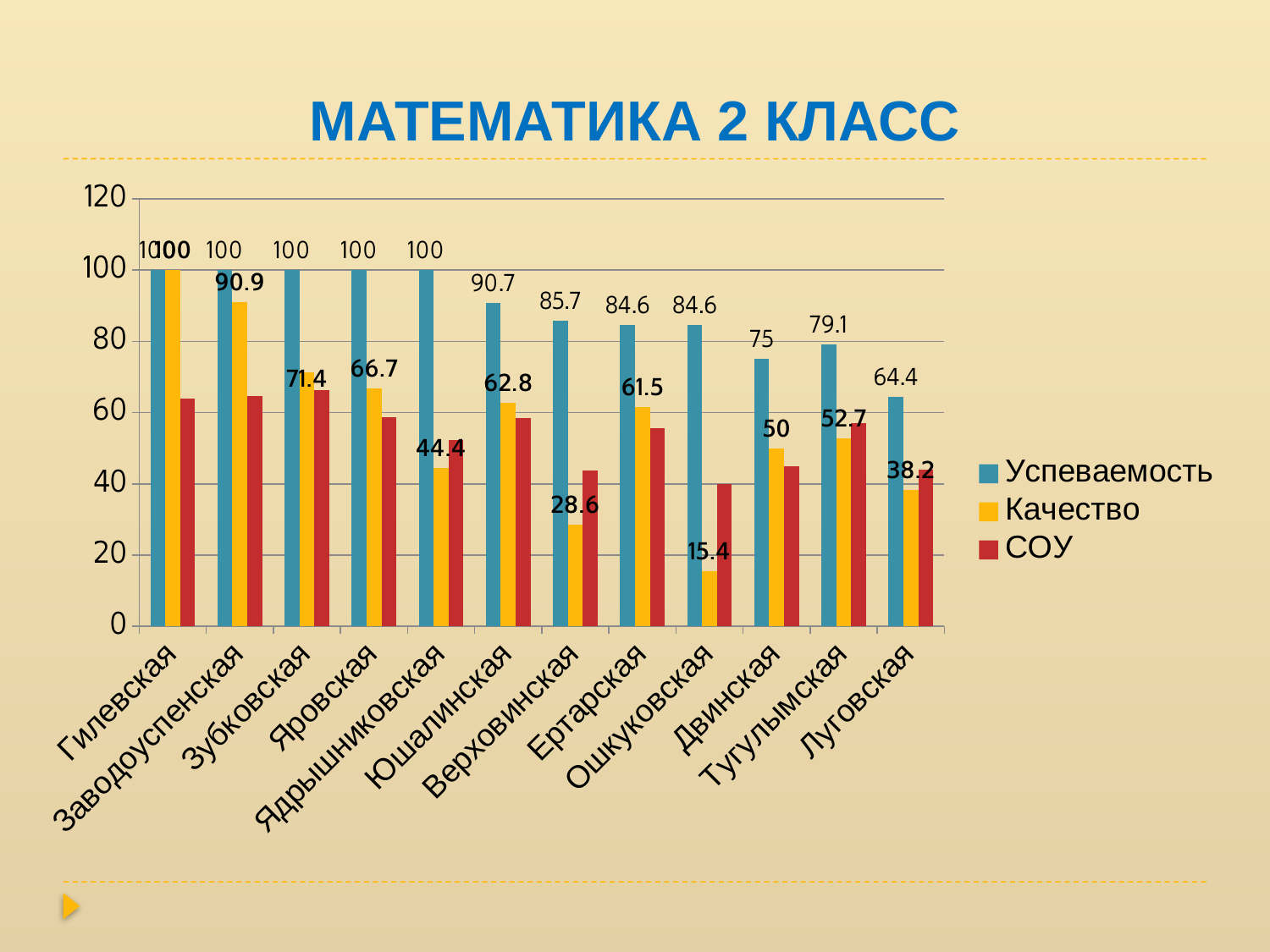

# МАТЕМАТИКА 2 КЛАСС

### Chart

| Category | Успеваемость | Качество | СОУ |
|---|---|---|---|
| Гилевская | 100.0 | 100.0 | 64.0 |
| Заводоуспенская | 100.0 | 90.9 | 64.7 |
| Зубковская | 100.0 | 71.4 | 66.3 |
| Яровская | 100.0 | 66.7 | 58.7 |
| Ядрышниковская | 100.0 | 44.4 | 52.4 |
| Юшалинская | 90.7 | 62.8 | 58.4 |
| Верховинская | 85.7 | 28.6 | 43.7 |
| Ертарская | 84.6 | 61.5 | 55.7 |
| Ошкуковская | 84.6 | 15.4 | 40.0 |
| Двинская | 75.0 | 50.0 | 45.0 |
| Тугулымская | 79.1 | 52.7 | 57.1 |
| Луговская | 64.4 | 38.2 | 43.9 |